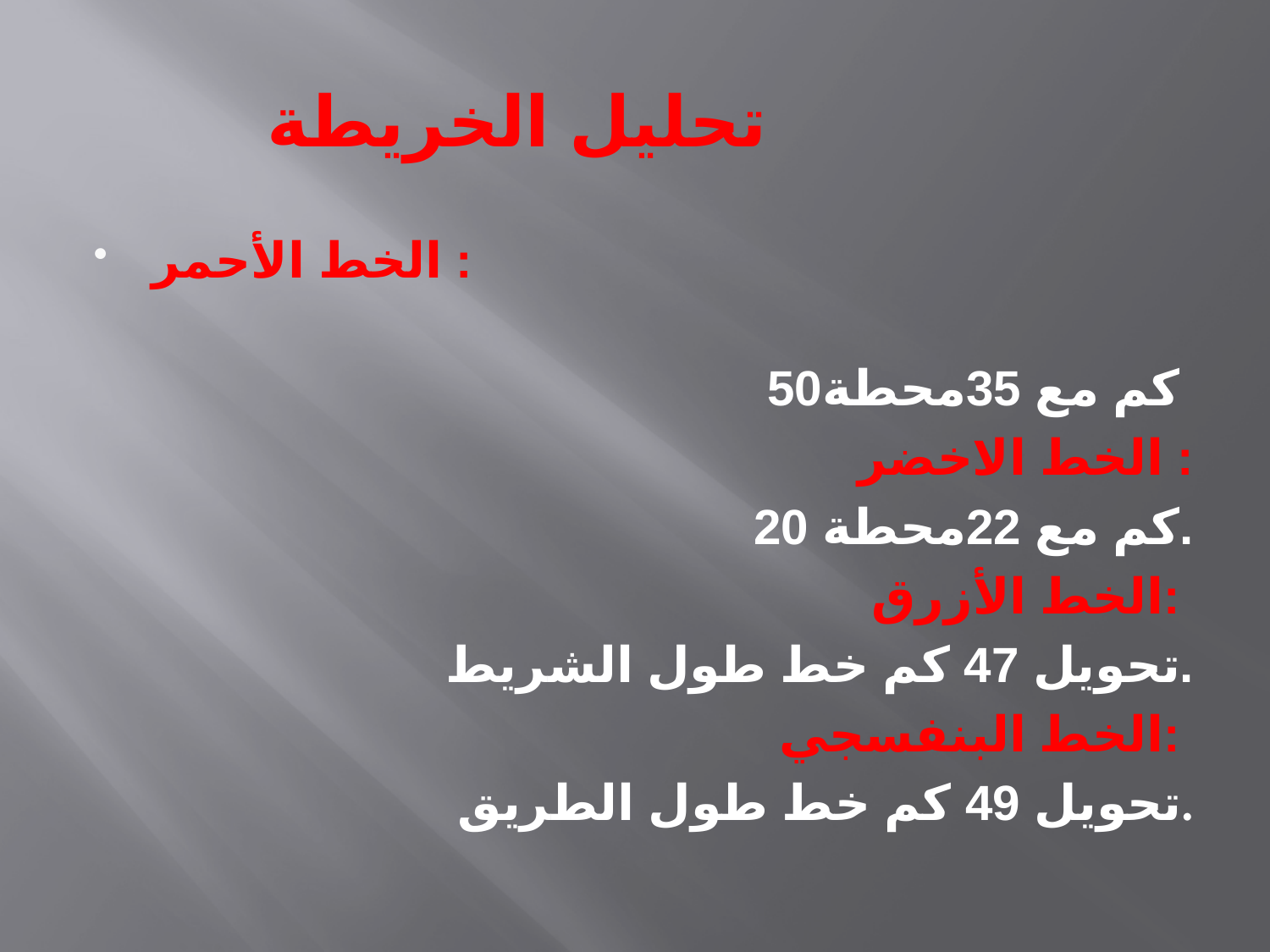

# تحليل الخريطة
الخط الأحمر :
50كم مع 35محطة
الخط الاخضر :
20 كم مع 22محطة.
الخط الأزرق:
 تحويل 47 كم خط طول الشريط.
الخط البنفسجي:
تحويل 49 كم خط طول الطريق.